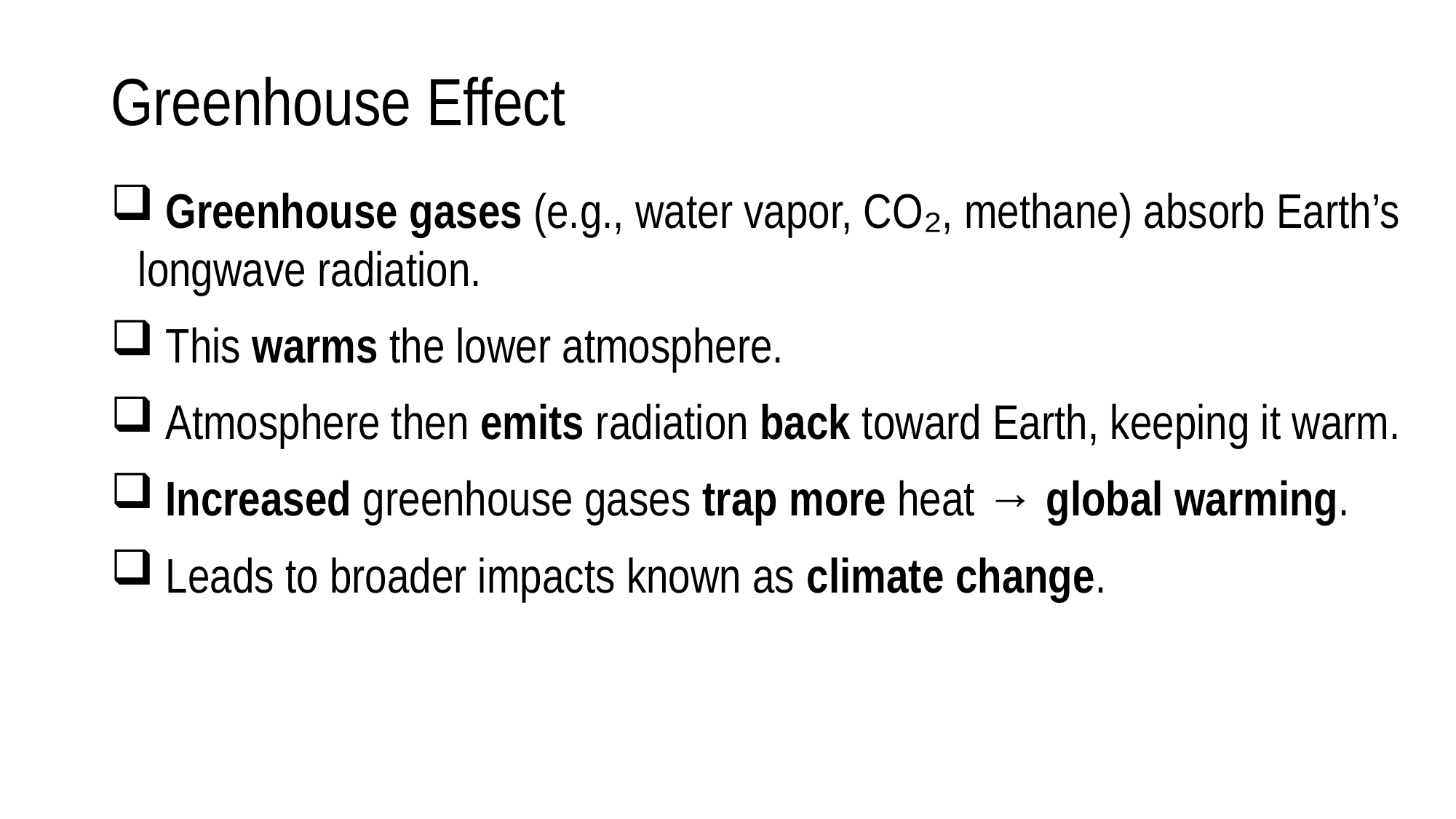

# Greenhouse Effect
 Greenhouse gases (e.g., water vapor, CO₂, methane) absorb Earth’s longwave radiation.
 This warms the lower atmosphere.
 Atmosphere then emits radiation back toward Earth, keeping it warm.
 Increased greenhouse gases trap more heat → global warming.
 Leads to broader impacts known as climate change.